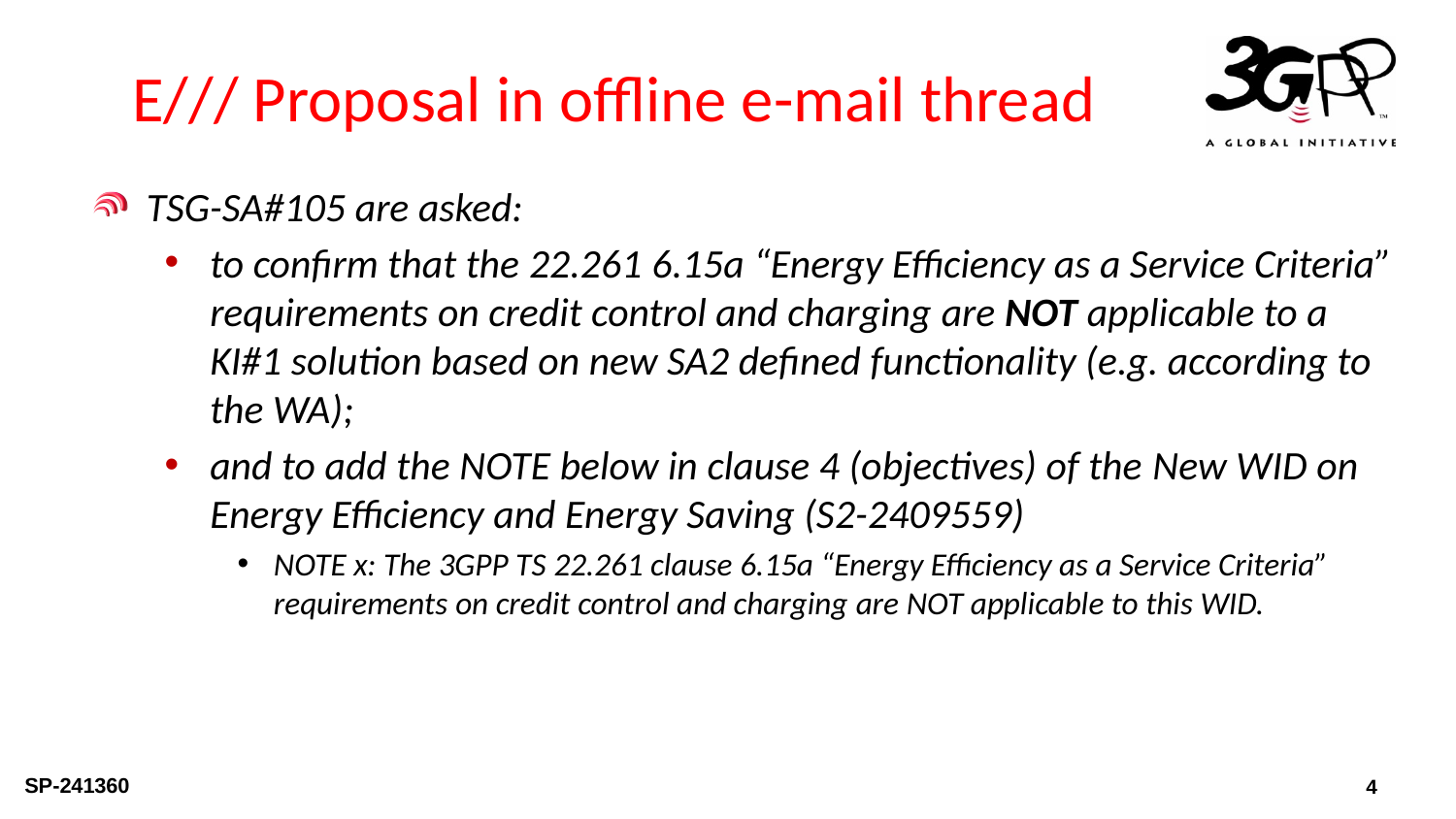

# E/// Proposal in offline e-mail thread
TSG-SA#105 are asked:
to confirm that the 22.261 6.15a “Energy Efficiency as a Service Criteria” requirements on credit control and charging are NOT applicable to a KI#1 solution based on new SA2 defined functionality (e.g. according to the WA);
and to add the NOTE below in clause 4 (objectives) of the New WID on Energy Efficiency and Energy Saving (S2-2409559)
NOTE x: The 3GPP TS 22.261 clause 6.15a “Energy Efficiency as a Service Criteria” requirements on credit control and charging are NOT applicable to this WID.